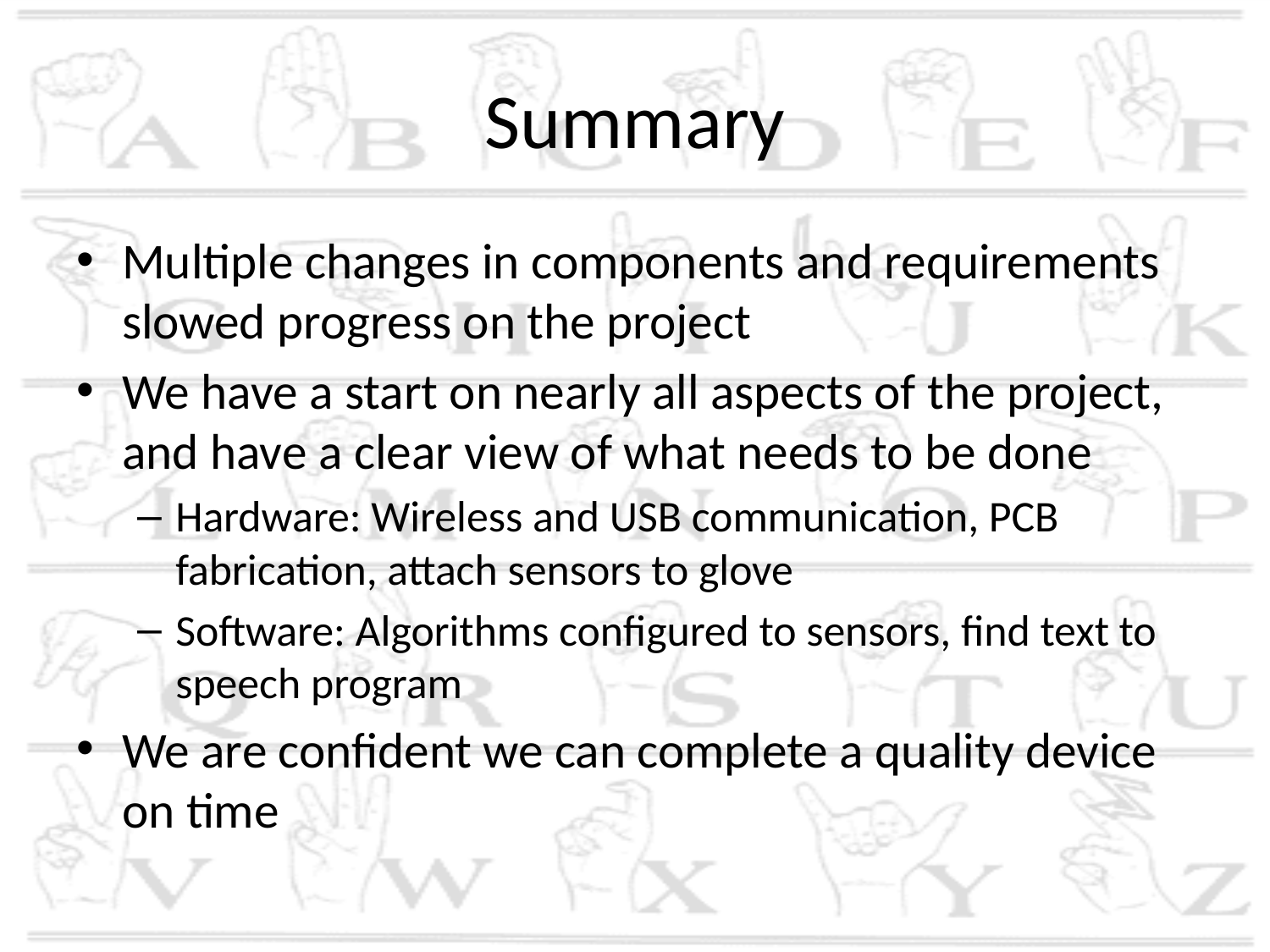

# Summary
Multiple changes in components and requirements slowed progress on the project
We have a start on nearly all aspects of the project, and have a clear view of what needs to be done
Hardware: Wireless and USB communication, PCB fabrication, attach sensors to glove
Software: Algorithms configured to sensors, find text to speech program
We are confident we can complete a quality device on time